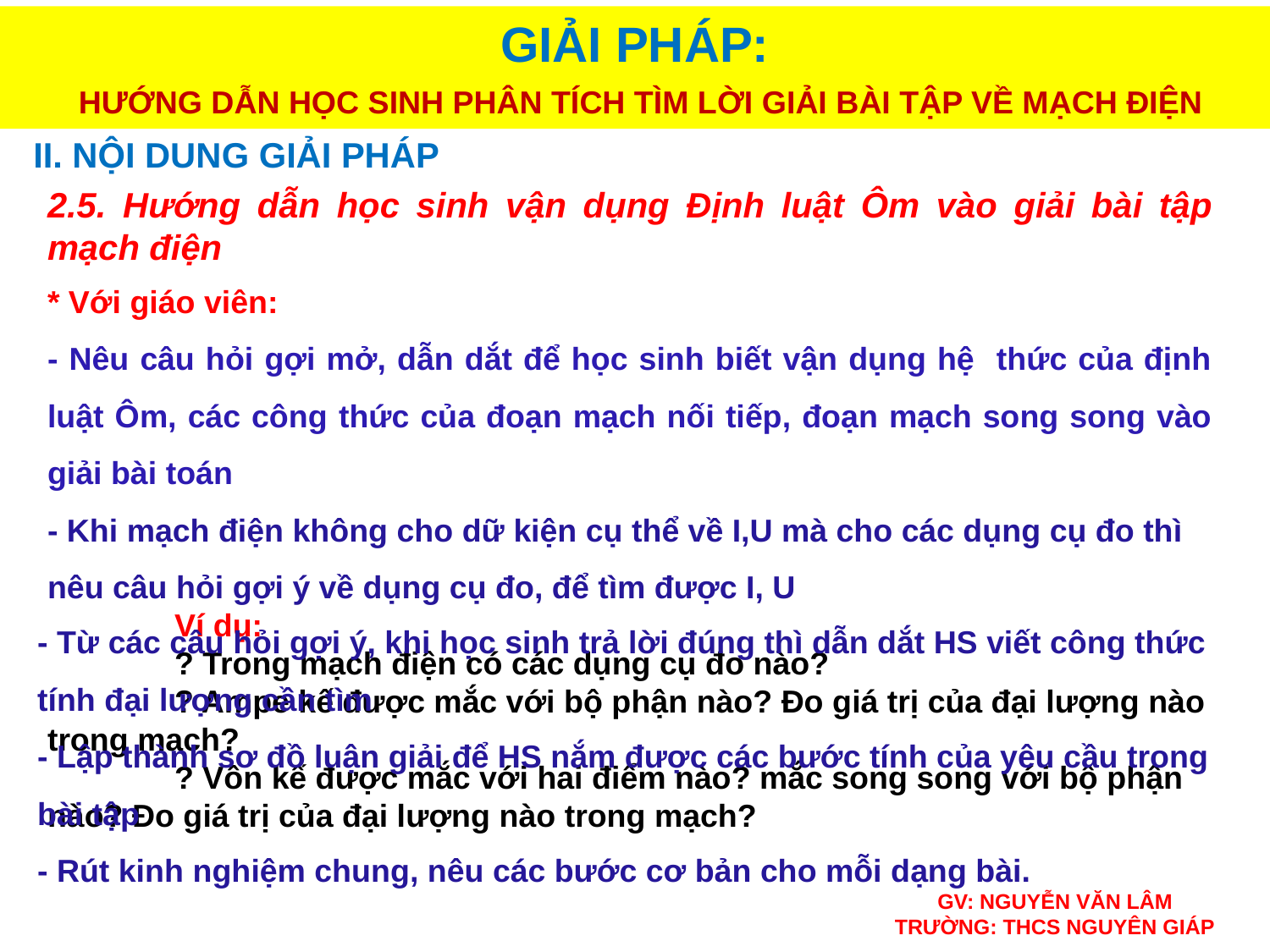

GIẢI PHÁP:
 HƯỚNG DẪN HỌC SINH PHÂN TÍCH TÌM LỜI GIẢI BÀI TẬP VỀ MẠCH ĐIỆN
II. NỘI DUNG GIẢI PHÁP
2.5. Hướng dẫn học sinh vận dụng Định luật Ôm vào giải bài tập mạch điện

* Với giáo viên:
- Nêu câu hỏi gợi mở, dẫn dắt để học sinh biết vận dụng hệ  thức của định luật Ôm, các công thức của đoạn mạch nối tiếp, đoạn mạch song song vào giải bài toán
- Khi mạch điện không cho dữ kiện cụ thể về I,U mà cho các dụng cụ đo thì  nêu câu hỏi gợi ý về dụng cụ đo, để tìm được I, U
	Ví dụ:
	? Trong mạch điện có các dụng cụ đo nào?
	? Ampe kế được mắc với bộ phận nào? Đo giá trị của đại lượng nào trong mạch?
	? Vôn kế được mắc với hai điểm nào? mắc song song với bộ phận nào? Đo giá trị của đại lượng nào trong mạch?

- Từ các câu hỏi gợi ý, khi học sinh trả lời đúng thì dẫn dắt HS viết công thức tính đại lượng cần tìm
- Lập thành sơ đồ luận giải để HS nắm được các bước tính của yêu cầu trong bài tập
- Rút kinh nghiệm chung, nêu các bước cơ bản cho mỗi dạng bài.
GV: NGUYỄN VĂN LÂM
TRƯỜNG: THCS NGUYÊN GIÁP